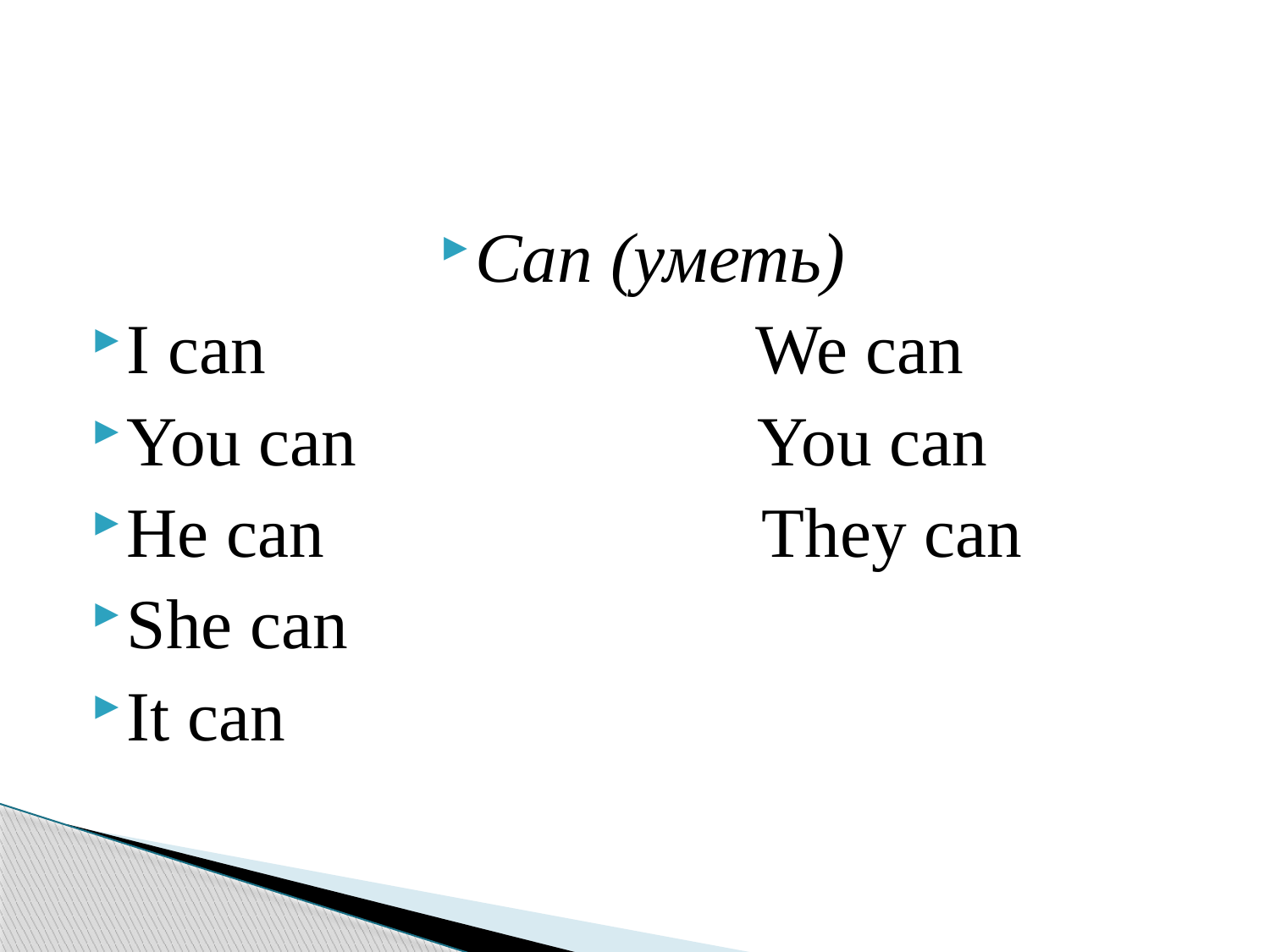

#
Can (уметь)
I can                            We can
You can                       You can
He can                         They can
She can
It can